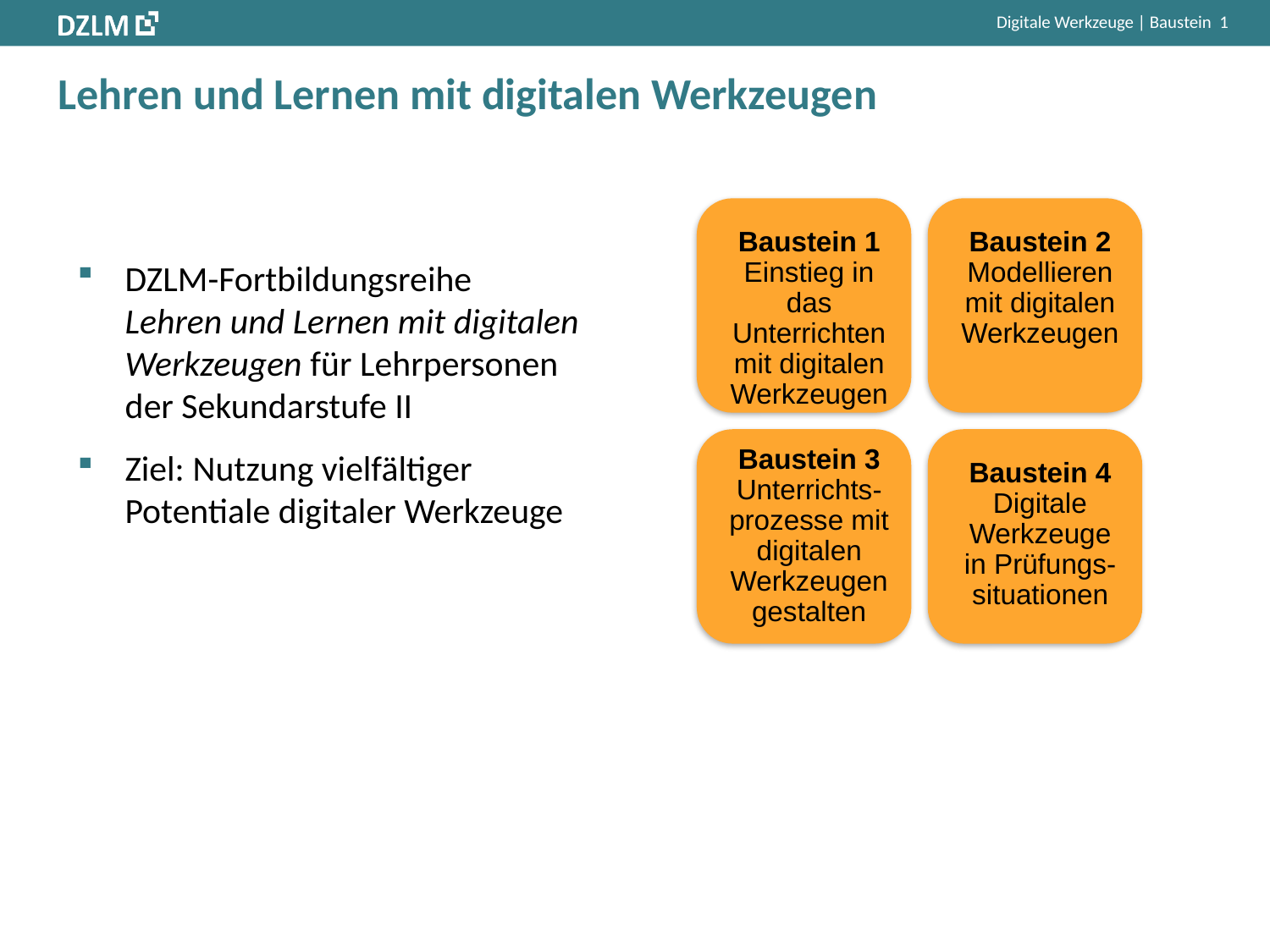

# Lehren und Lernen mit digitalen Werkzeugen
Baustein 1
Einstieg in das Unterrichten mit digitalen Werkzeugen
Baustein 2
Modellieren mit digitalen Werkzeugen
Baustein 3
Unterrichts-prozesse mit digitalen Werkzeugen gestalten
Baustein 4
Digitale Werkzeuge in Prüfungs-situationen
DZLM-Fortbildungsreihe
Lehren und Lernen mit digitalen Werkzeugen für Lehrpersonen der Sekundarstufe II
Ziel: Nutzung vielfältiger Potentiale digitaler Werkzeuge